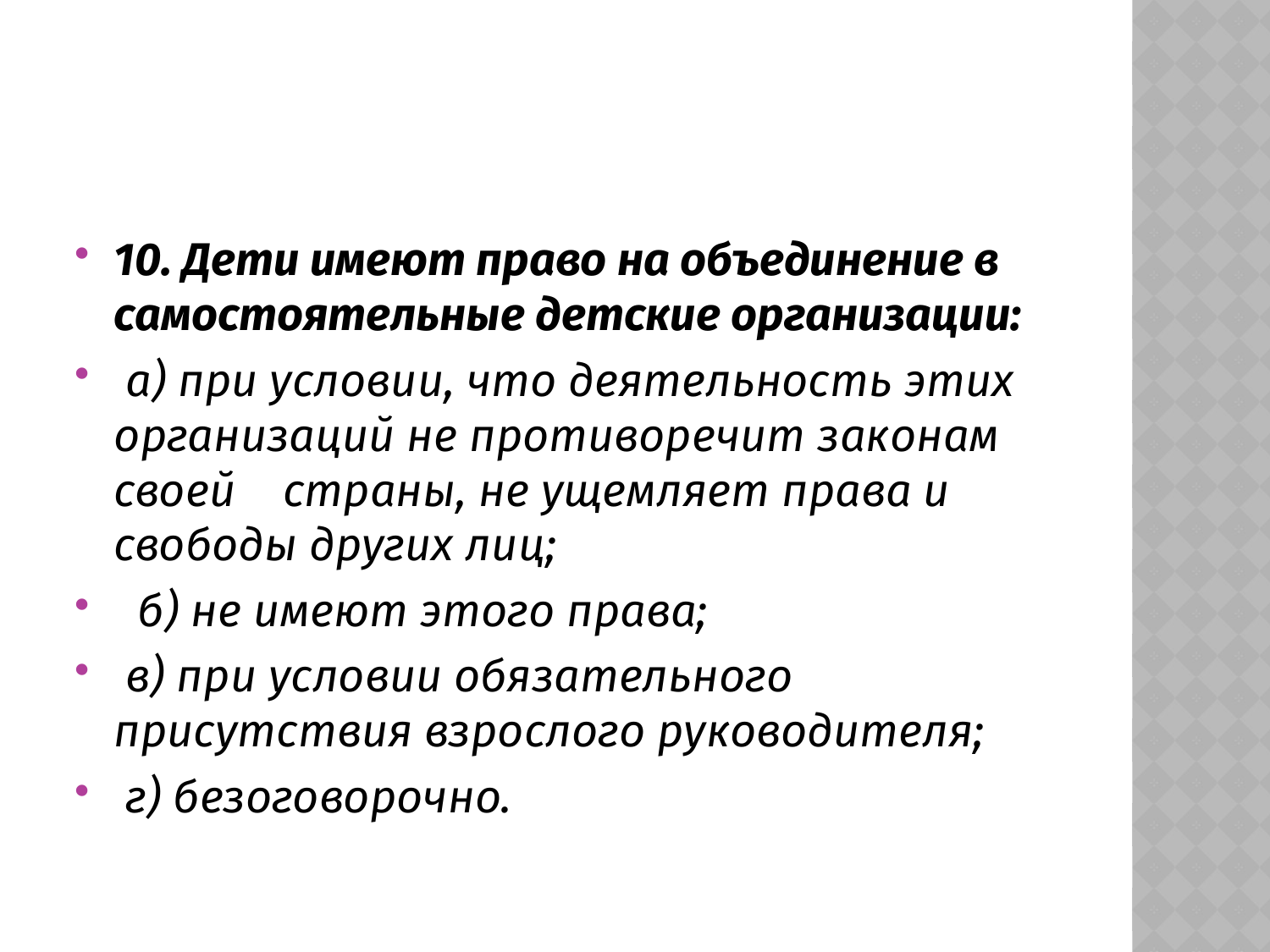

#
10. Дети имеют право на объединение в самостоятельные детские организации:
 а) при условии, что деятельность этих организаций не противоречит законам своей    страны, не ущемляет права и свободы других лиц;
  б) не имеют этого права;
 в) при условии обязательного присутствия взрослого руководителя;
 г) безоговорочно.